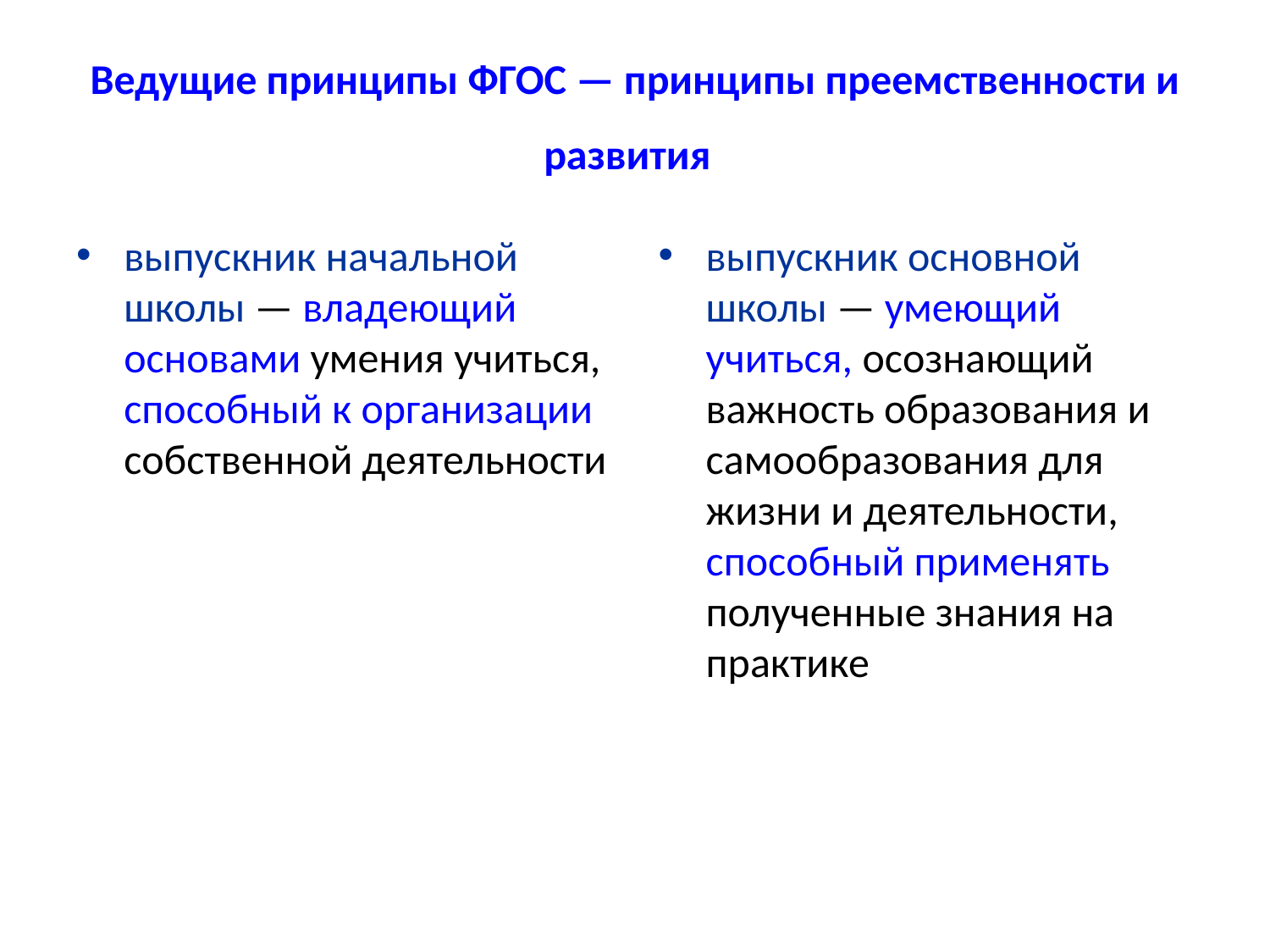

# Ведущие принципы ФГОС — принципы преемственности и развития
выпускник начальной школы — владеющий основами умения учиться, способный к организации собственной деятельности
выпускник основной школы — умеющий учиться, осознающий важность образования и самообразования для жизни и деятельности, способный применять полученные знания на практике